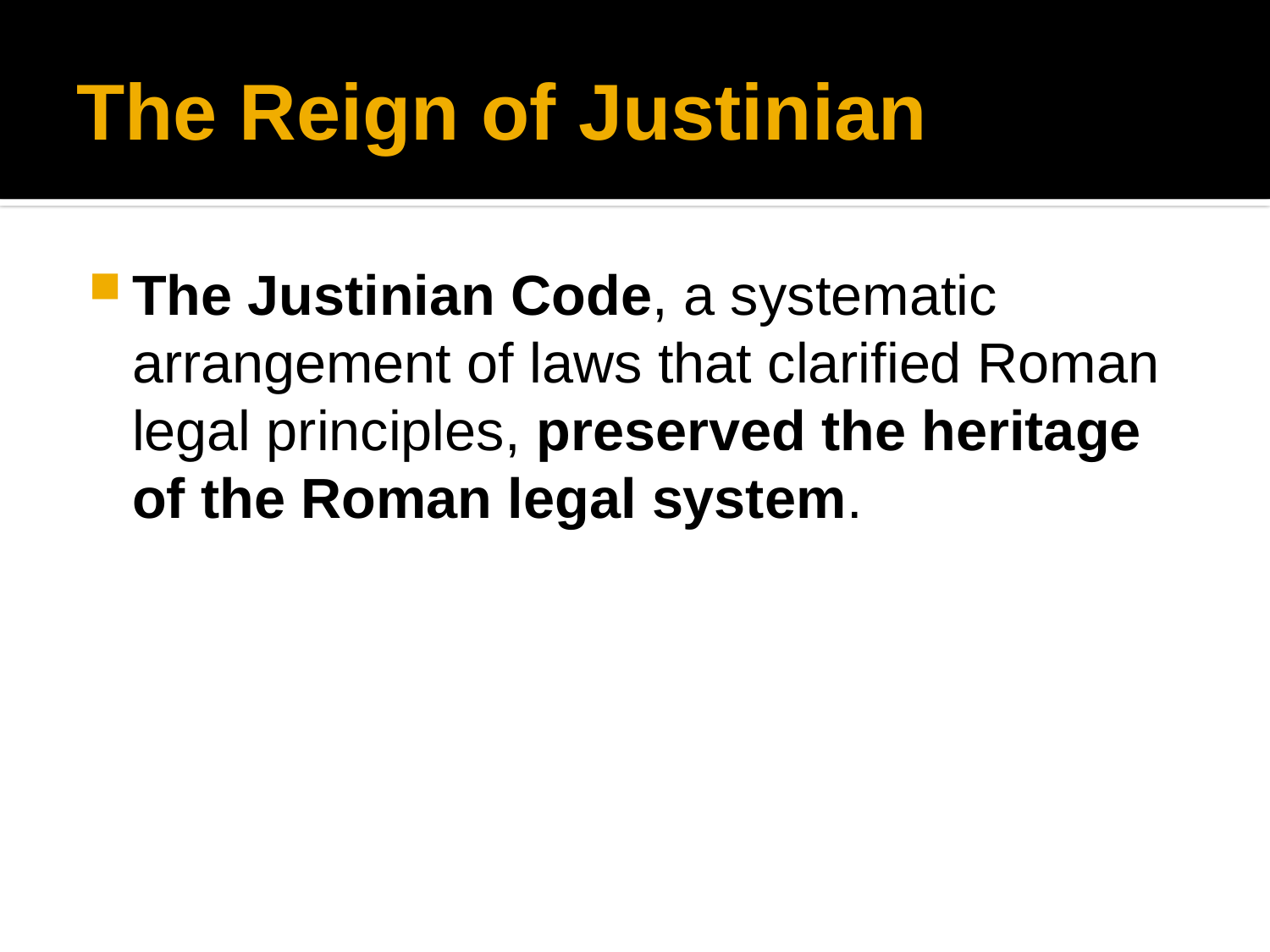

# The Reign of Justinian
The Justinian Code, a systematic arrangement of laws that clarified Roman legal principles, preserved the heritage of the Roman legal system.